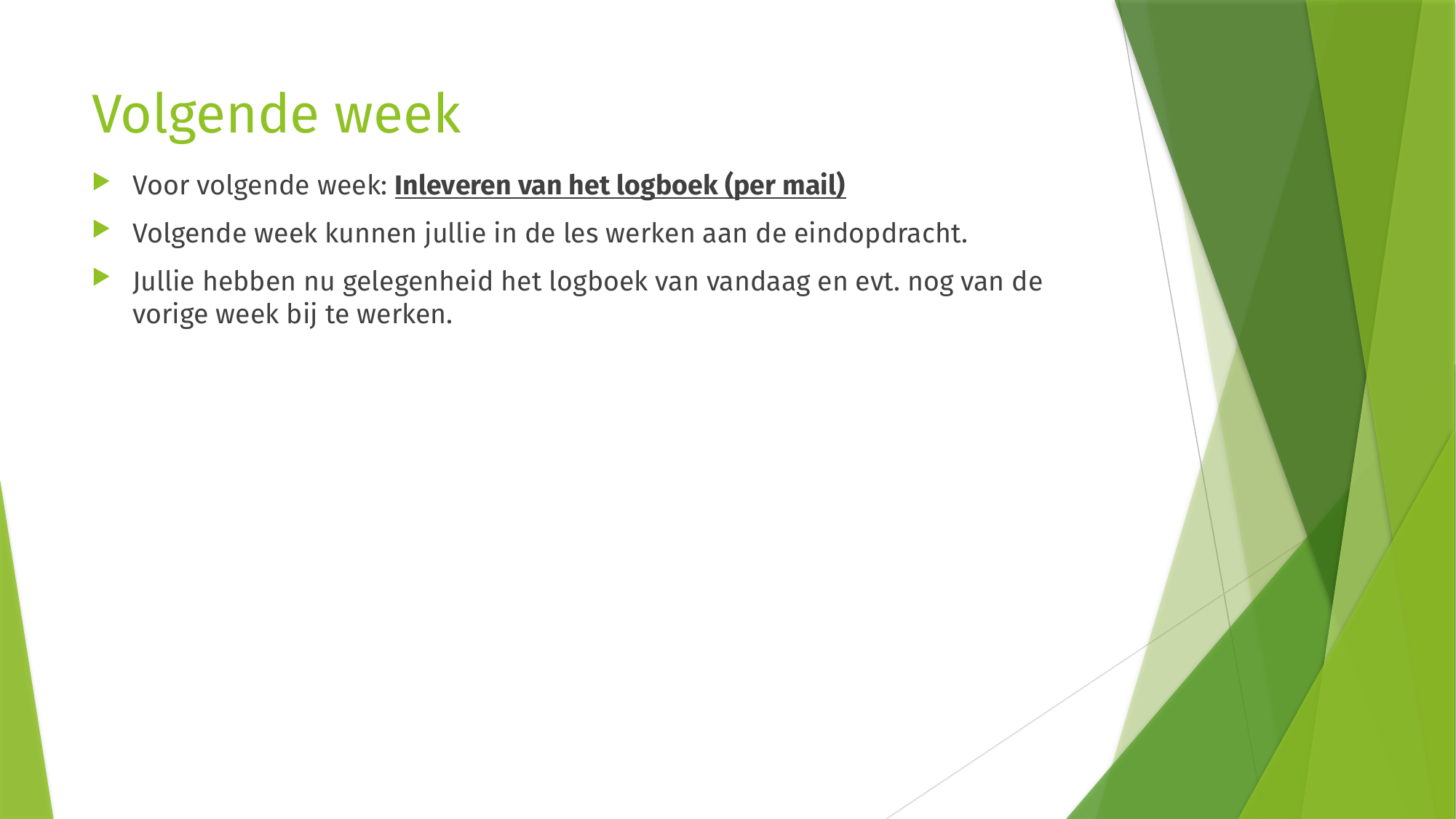

# Volgende week
Voor volgende week: Inleveren van het logboek (per mail)
Volgende week kunnen jullie in de les werken aan de eindopdracht.
Jullie hebben nu gelegenheid het logboek van vandaag en evt. nog van de vorige week bij te werken.